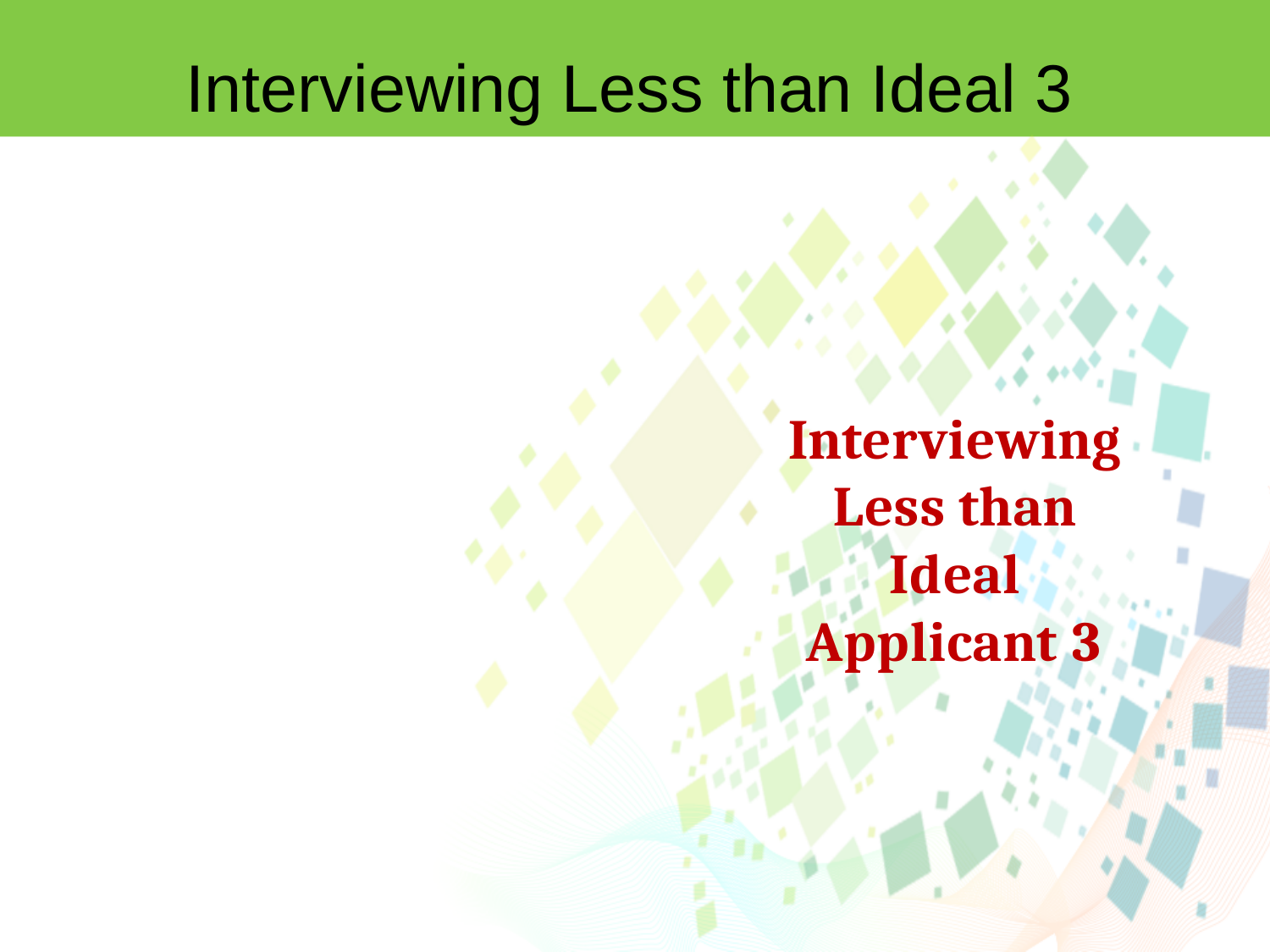

Interviewing Less than Ideal 3
Interviewing Less than Ideal Applicant 3